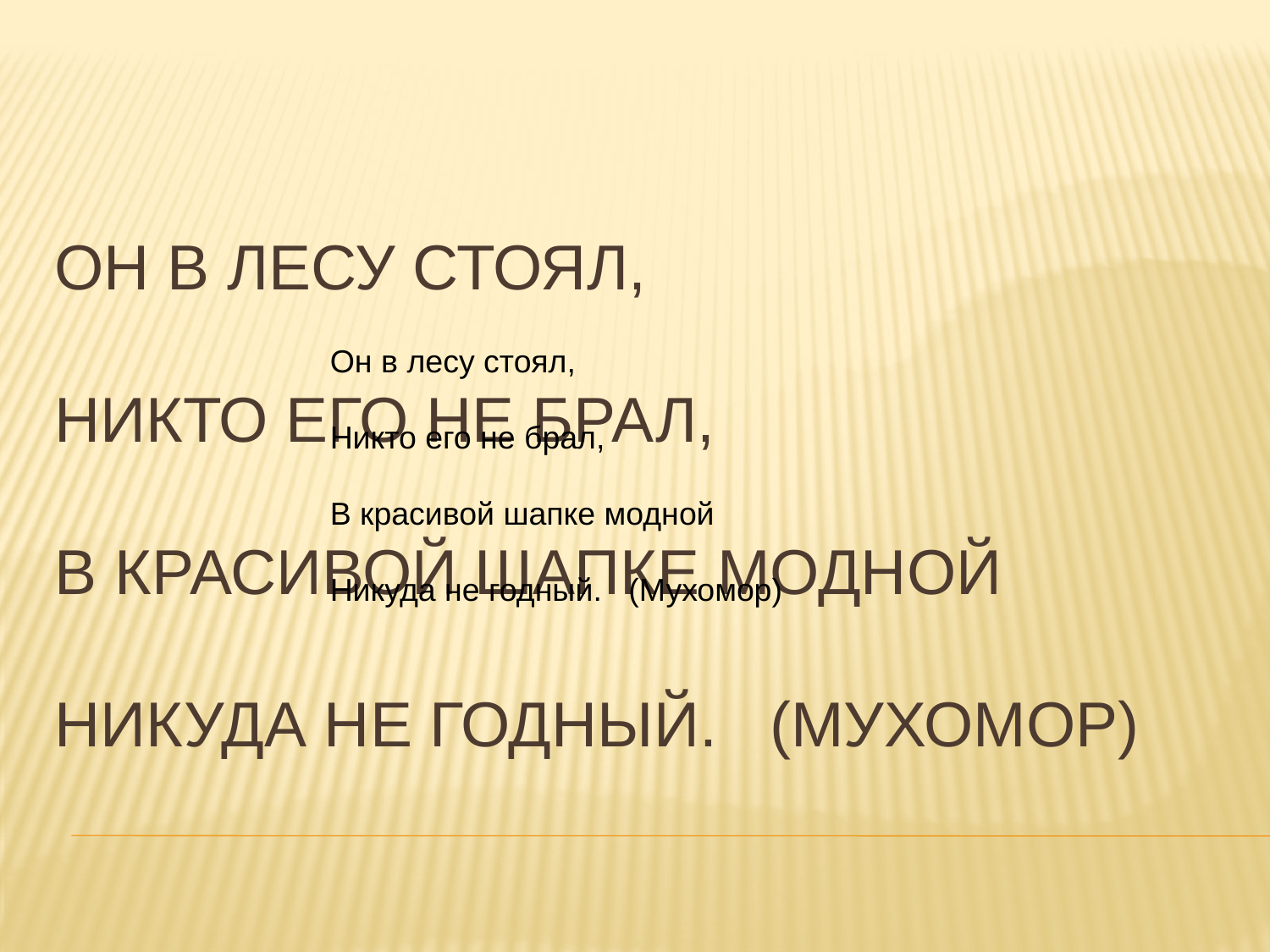

# Он в лесу стоял, Никто его не брал, В красивой шапке модной Никуда не годный.   (Мухомор)
Он в лесу стоял,

Никто его не брал,

В красивой шапке модной

Никуда не годный.   (Мухомор)